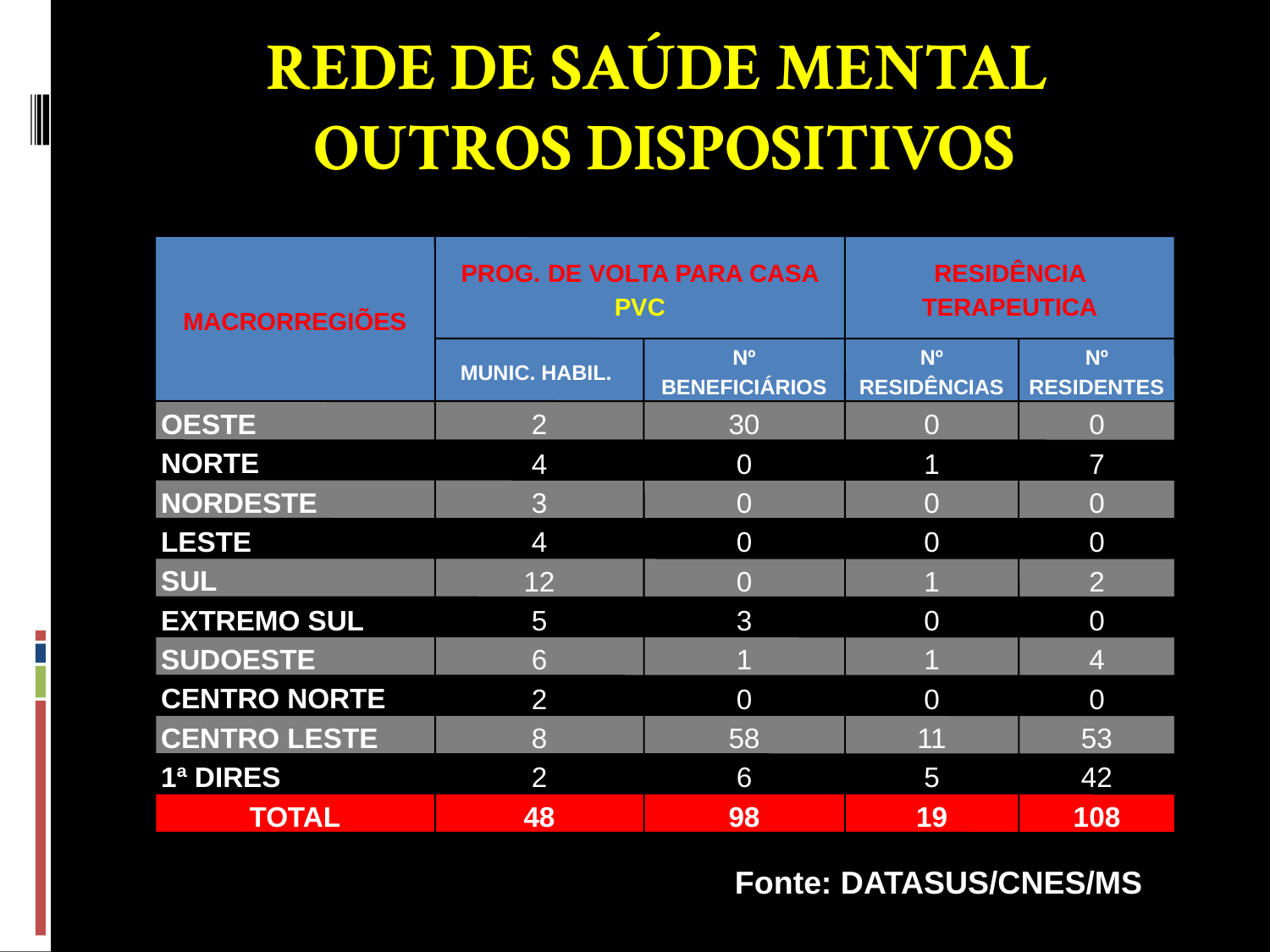

REDE DE SAÚDE MENTAL
OUTROS DISPOSITIVOS
MACRORREGIÕES

PROG. DE VOLTA PARA CASA PVC

RESIDÊNCIA TERAPEUTICA

MUNIC. HABIL.

Nº BENEFICIÁRIOS

Nº RESIDÊNCIAS
Nº RESIDENTES

OESTE

2
30
0
0
NORTE

4
0
1
7
NORDESTE

3
0
0
0
LESTE

4
0
0
0
SUL

12
0
1
2
EXTREMO SUL

5
3
0
0
SUDOESTE

6
1
1
4
CENTRO NORTE

2
0
0
0
CENTRO LESTE

8
58
11
53
1ª DIRES

2
6
5
42
TOTAL

48
98
19
108

Fonte: DATASUS/CNES/MS